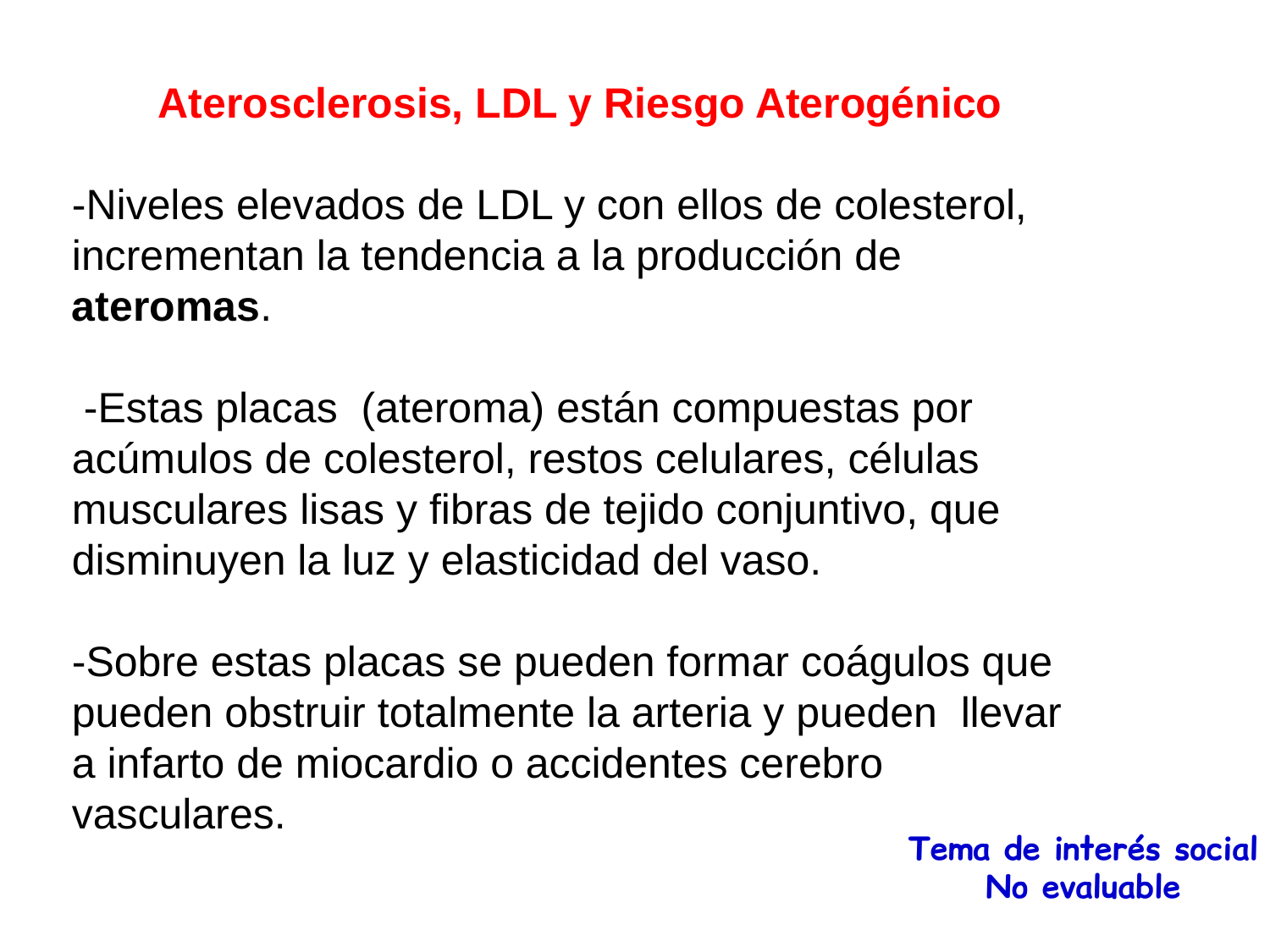

Aterosclerosis, LDL y Riesgo Aterogénico

-Niveles elevados de LDL y con ellos de colesterol, incrementan la tendencia a la producción de ateromas.

 -Estas placas  (ateroma) están compuestas por acúmulos de colesterol, restos celulares, células musculares lisas y fibras de tejido conjuntivo, que disminuyen la luz y elasticidad del vaso.

-Sobre estas placas se pueden formar coágulos que pueden obstruir totalmente la arteria y pueden  llevar a infarto de miocardio o accidentes cerebro vasculares.
Tema de interés social
No evaluable